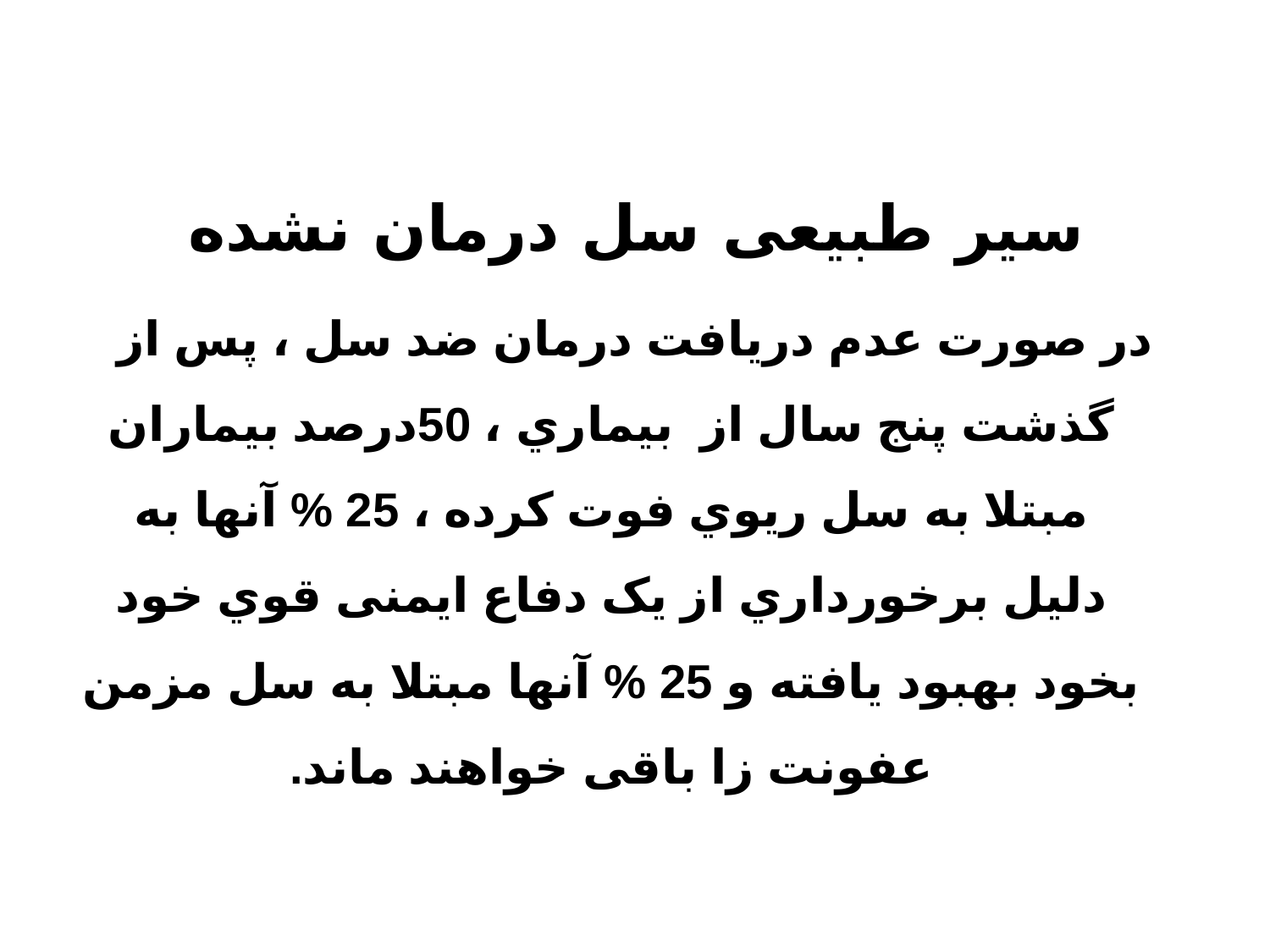

# سیر طبیعی سل درمان نشده
در صورت عدم دریافت درمان ضد سل ، پس از گذشت پنج سال از  بیماري ، 50درصد بیماران مبتلا به سل ریوي فوت کرده ، 25 % آنها به دلیل برخورداري از یک دفاع ایمنی قوي خود بخود بهبود یافته و 25 % آنها مبتلا به سل مزمن عفونت زا باقی خواهند ماند.